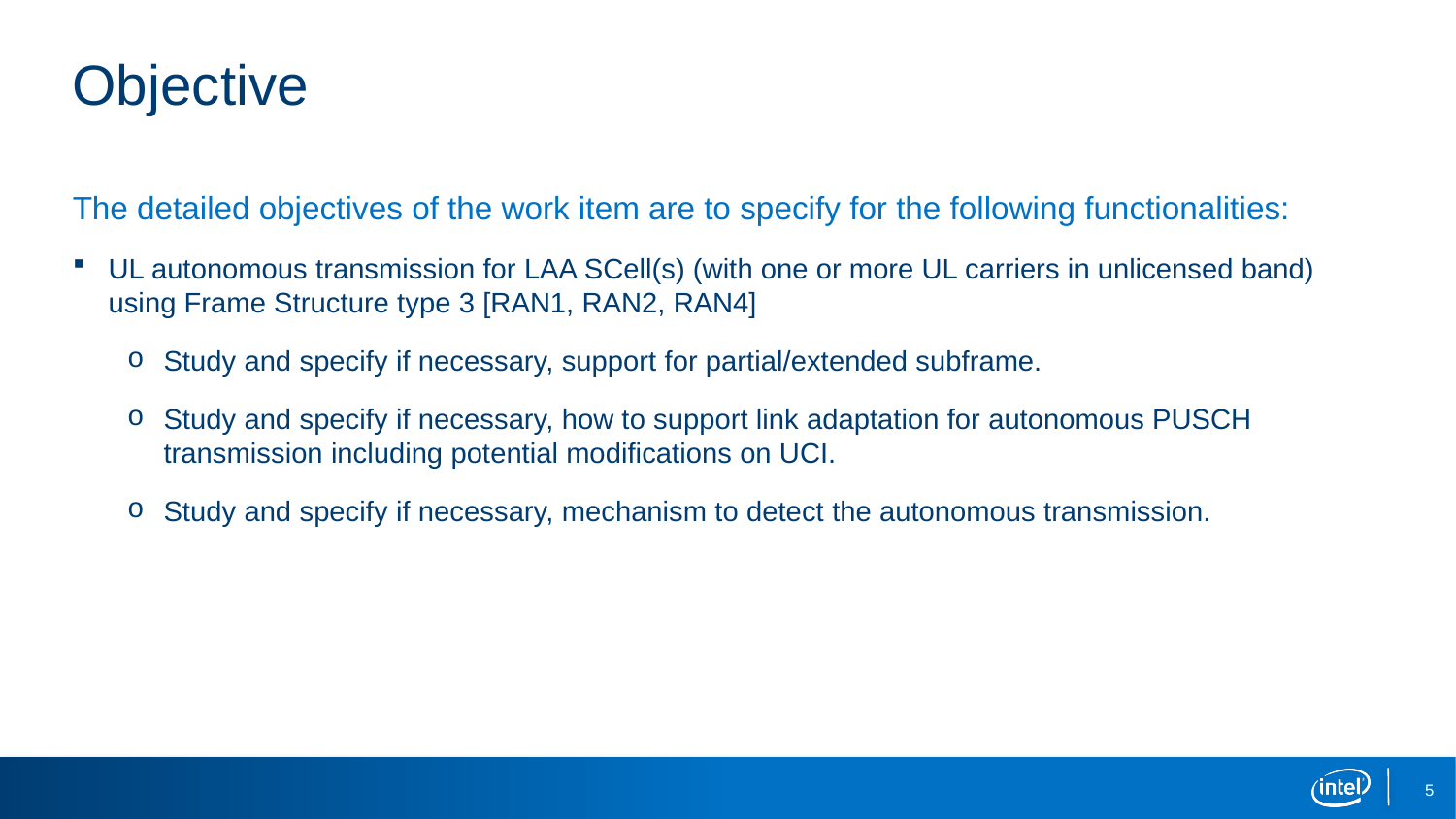

# Objective
The detailed objectives of the work item are to specify for the following functionalities:
UL autonomous transmission for LAA SCell(s) (with one or more UL carriers in unlicensed band) using Frame Structure type 3 [RAN1, RAN2, RAN4]
Study and specify if necessary, support for partial/extended subframe.
Study and specify if necessary, how to support link adaptation for autonomous PUSCH transmission including potential modifications on UCI.
Study and specify if necessary, mechanism to detect the autonomous transmission.
5